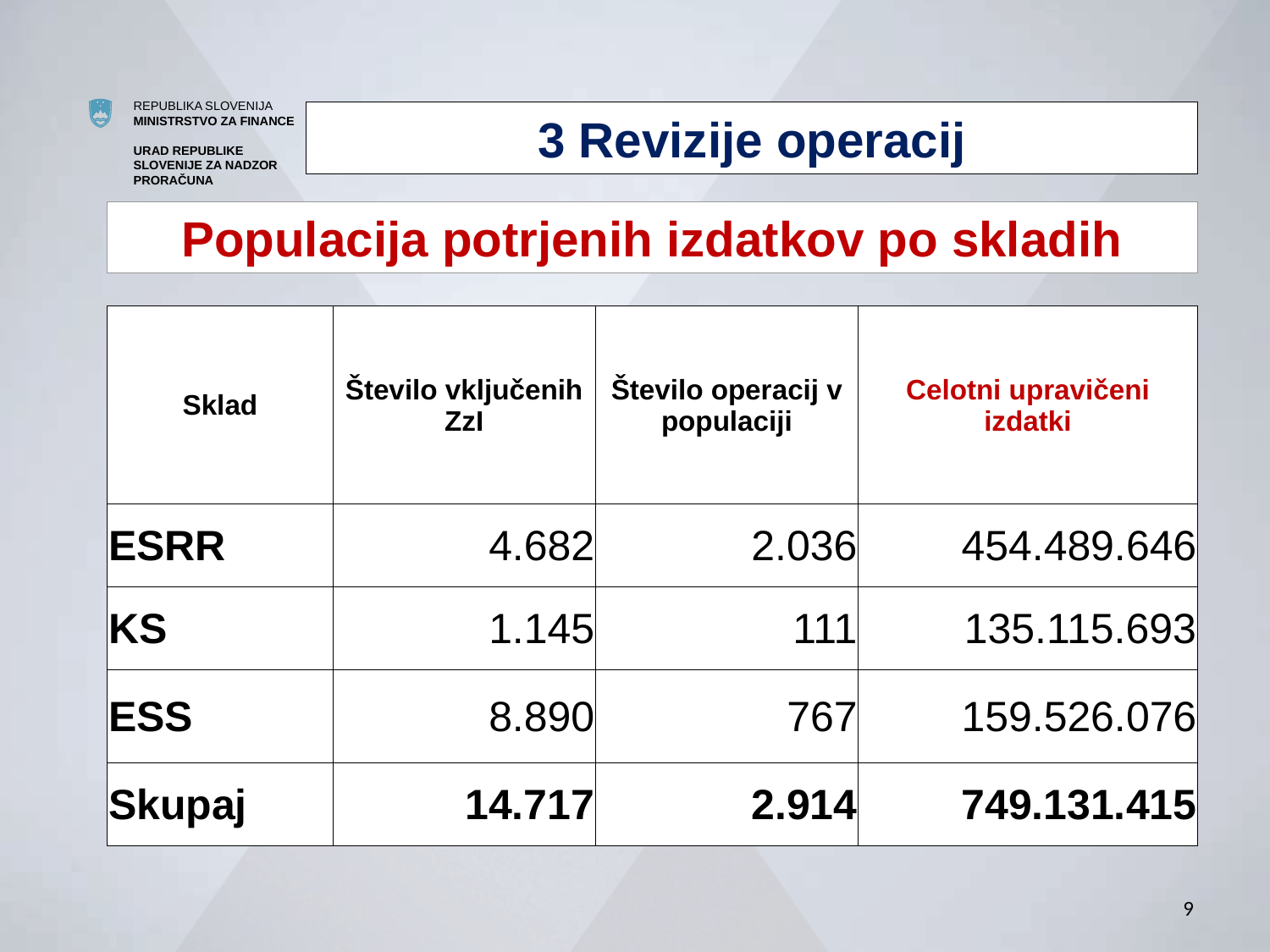

3 Revizije operacij
Populacija potrjenih izdatkov po skladih
| Sklad | Število vključenih ZzI | Število operacij v populaciji | Celotni upravičeni izdatki |
| --- | --- | --- | --- |
| ESRR | 4.682 | 2.036 | 454.489.646 |
| KS | 1.145 | 111 | 135.115.693 |
| ESS | 8.890 | 767 | 159.526.076 |
| Skupaj | 14.717 | 2.914 | 749.131.415 |
9